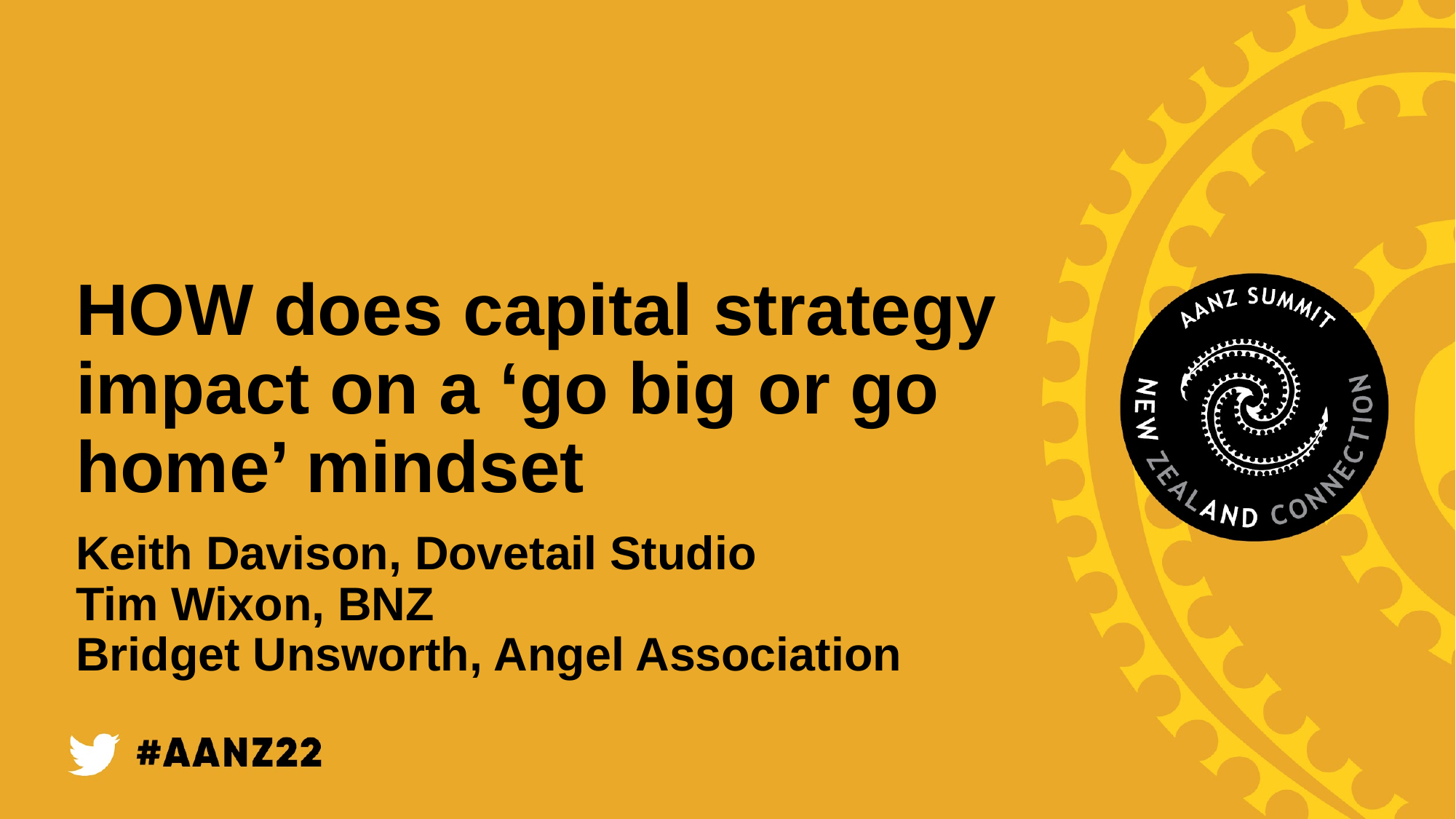

HOW does capital strategy impact on a ‘go big or go home’ mindset
Keith Davison, Dovetail Studio
Tim Wixon, BNZ
Bridget Unsworth, Angel Association